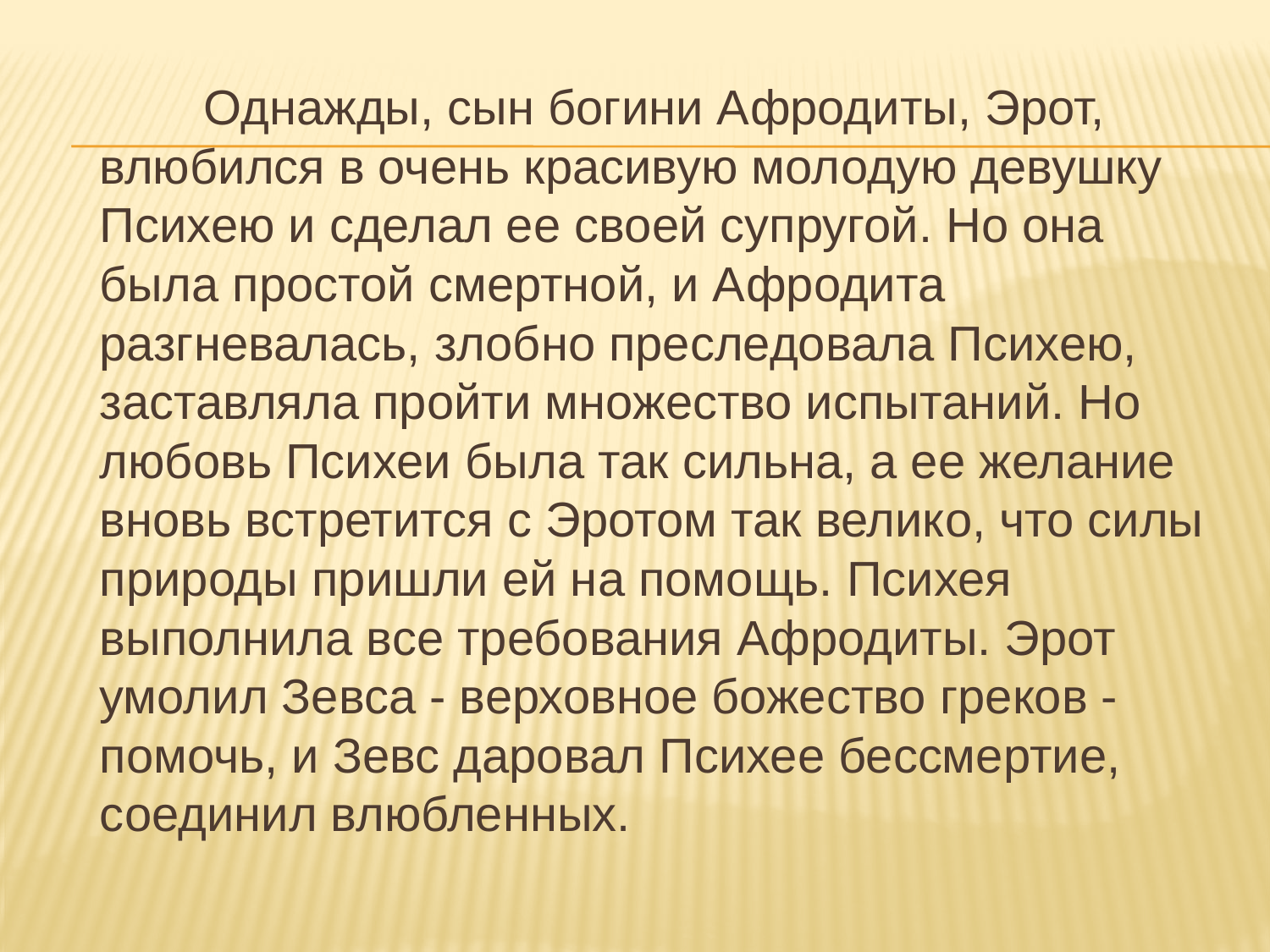

Однажды, сын богини Афродиты, Эрот, влюбился в очень красивую молодую девушку Психею и сделал ее своей супругой. Но она была простой смертной, и Афродита разгневалась, злобно преследовала Психею, заставляла пройти множество испытаний. Но любовь Психеи была так сильна, а ее желание вновь встретится с Эротом так велико, что силы природы пришли ей на помощь. Психея выполнила все требования Афродиты. Эрот умолил Зевса - верховное божество греков - помочь, и Зевс даровал Психее бессмертие, соединил влюбленных.